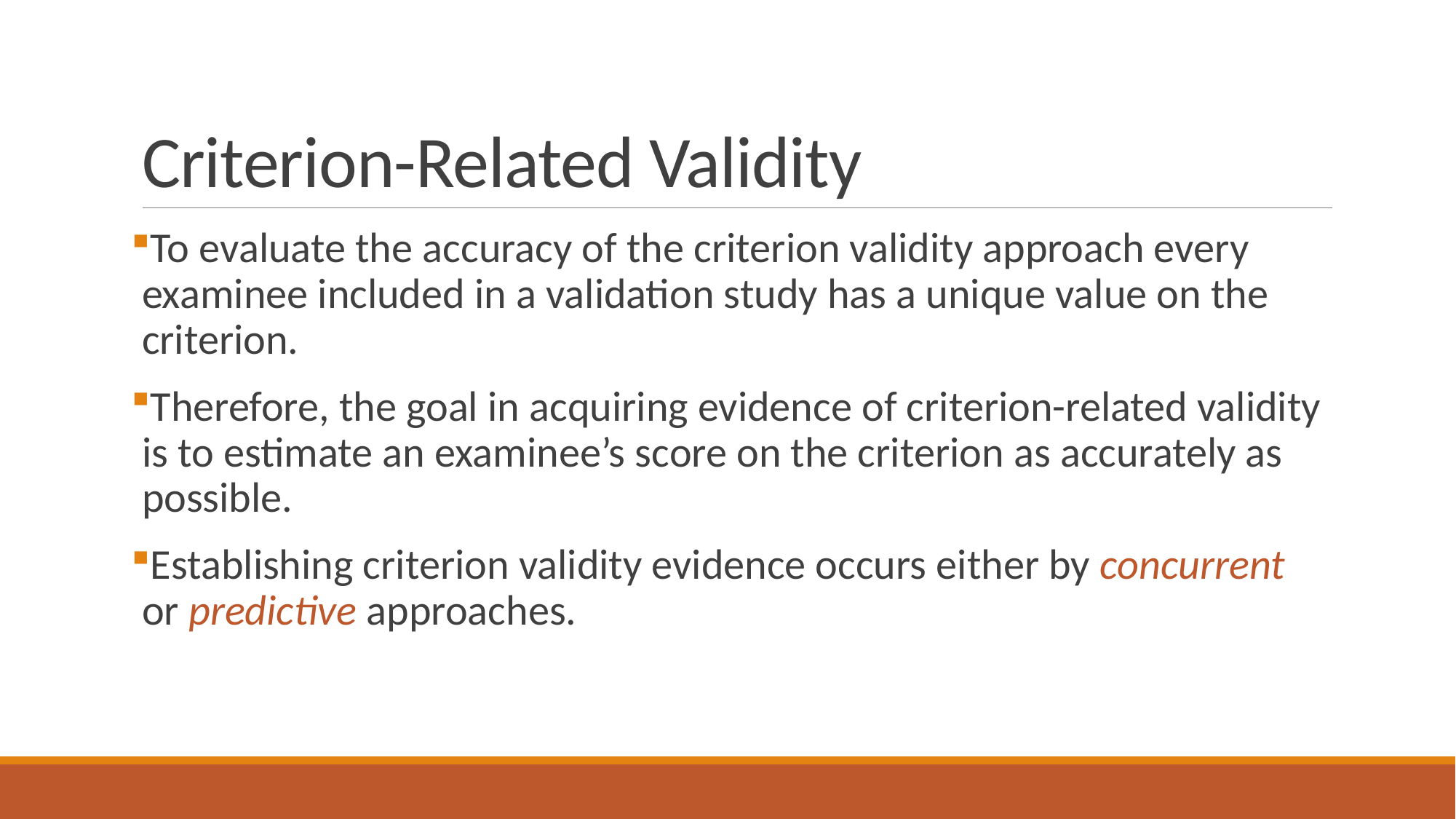

# Criterion-Related Validity
To evaluate the accuracy of the criterion validity approach every examinee included in a validation study has a unique value on the criterion.
Therefore, the goal in acquiring evidence of criterion-related validity is to estimate an examinee’s score on the criterion as accurately as possible.
Establishing criterion validity evidence occurs either by concurrent or predictive approaches.